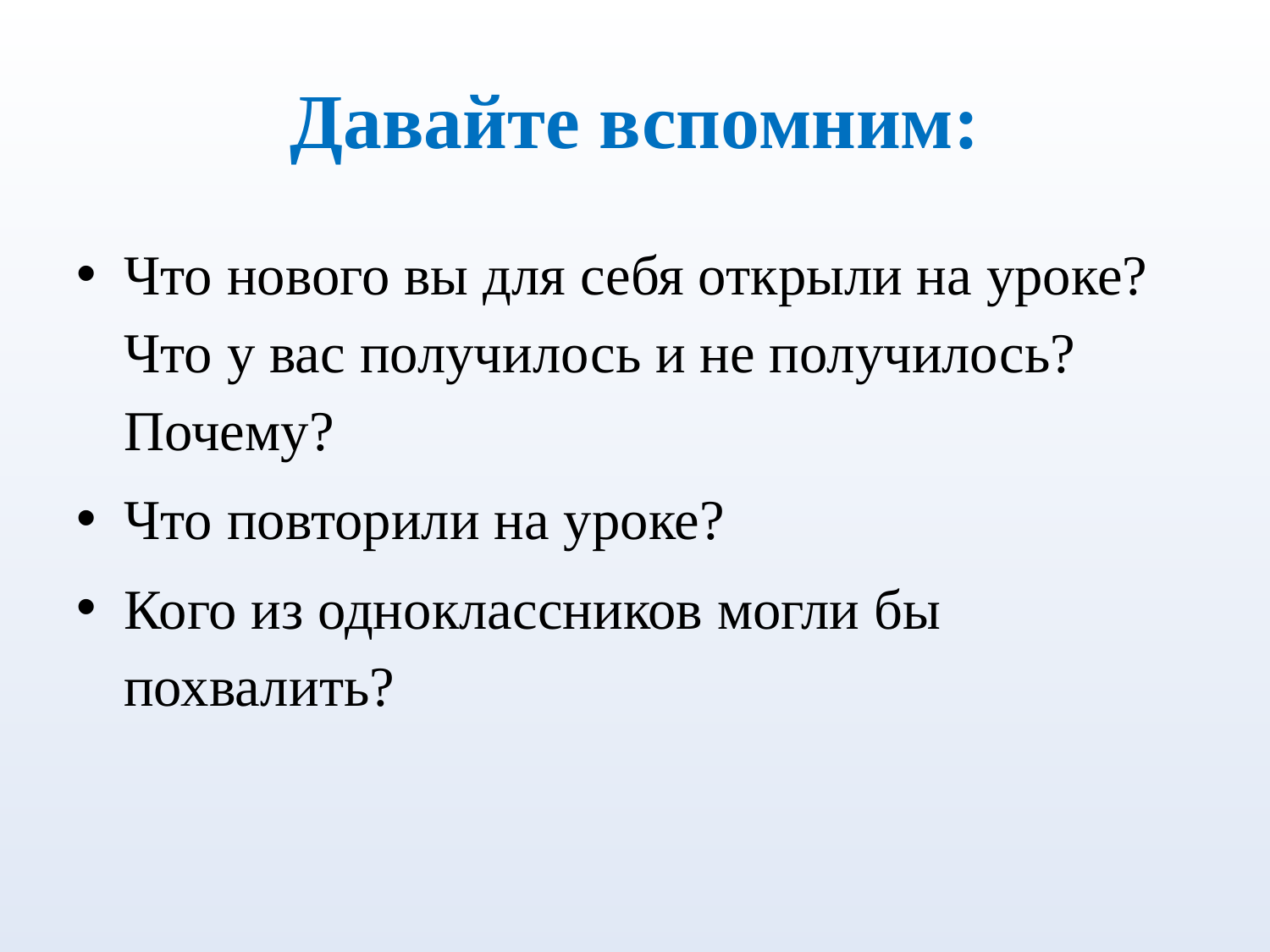

# Давайте вспомним:
Что нового вы для себя открыли на уроке? Что у вас получилось и не получилось? Почему?
Что повторили на уроке?
Кого из одноклассников могли бы похвалить?